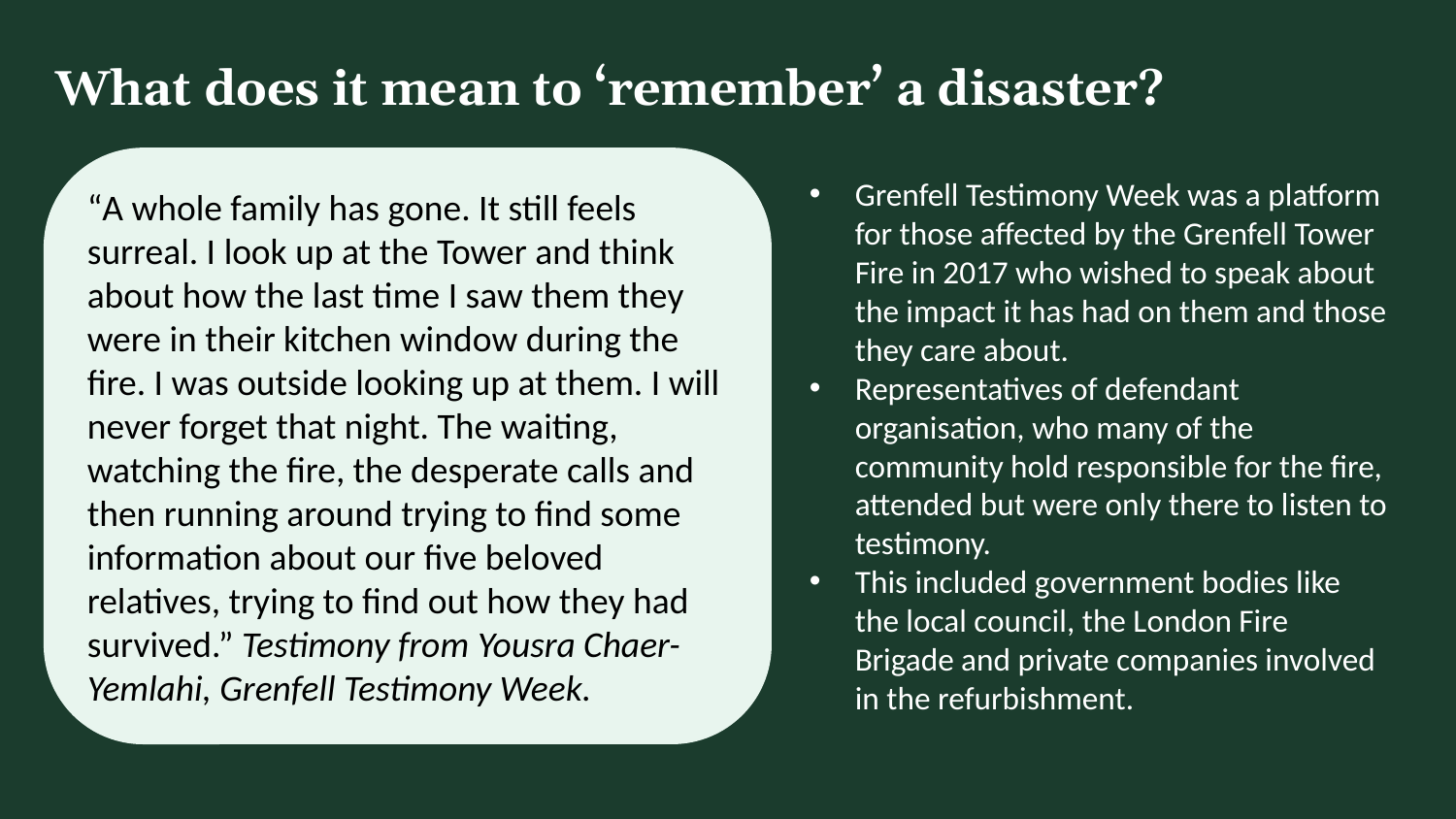

What does it mean to ‘remember’ a disaster?
“A whole family has gone. It still feels surreal. I look up at the Tower and think about how the last time I saw them they were in their kitchen window during the fire. I was outside looking up at them. I will never forget that night. The waiting, watching the fire, the desperate calls and then running around trying to find some information about our five beloved relatives, trying to find out how they had survived.” Testimony from Yousra Chaer-Yemlahi, Grenfell Testimony Week.
Grenfell Testimony Week was a platform for those affected by the Grenfell Tower Fire in 2017 who wished to speak about the impact it has had on them and those they care about.
Representatives of defendant organisation, who many of the community hold responsible for the fire, attended but were only there to listen to testimony.
This included government bodies like the local council, the London Fire Brigade and private companies involved in the refurbishment.